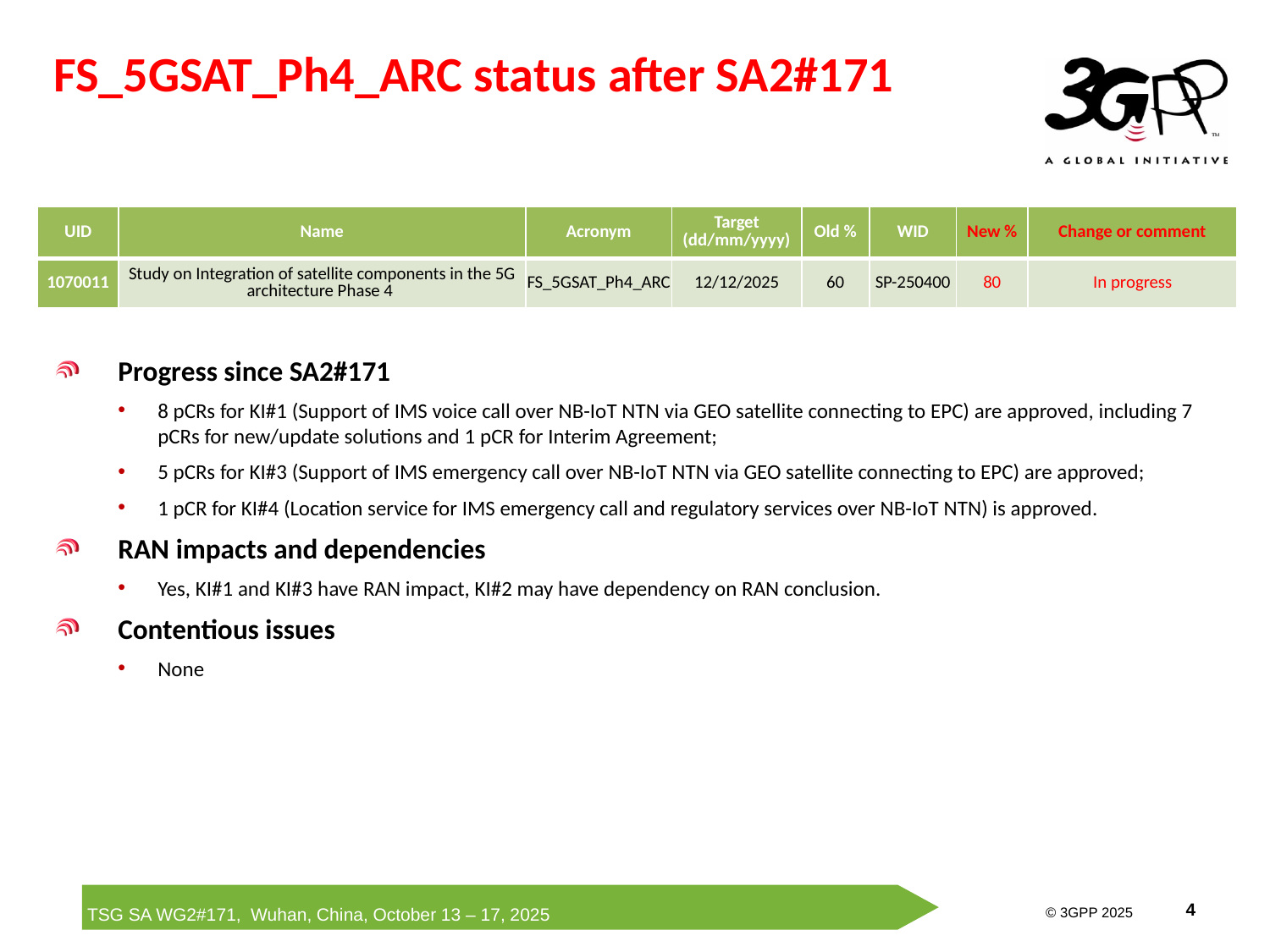

FS_5GSAT_Ph4_ARC status after SA2#171
| UID | Name | Acronym | Target (dd/mm/yyyy) | Old % | WID | New % | Change or comment |
| --- | --- | --- | --- | --- | --- | --- | --- |
| 1070011 | Study on Integration of satellite components in the 5G architecture Phase 4 | FS\_5GSAT\_Ph4\_ARC | 12/12/2025 | 60 | SP-250400 | 80 | In progress |
Progress since SA2#171
8 pCRs for KI#1 (Support of IMS voice call over NB-IoT NTN via GEO satellite connecting to EPC) are approved, including 7 pCRs for new/update solutions and 1 pCR for Interim Agreement;
5 pCRs for KI#3 (Support of IMS emergency call over NB-IoT NTN via GEO satellite connecting to EPC) are approved;
1 pCR for KI#4 (Location service for IMS emergency call and regulatory services over NB-IoT NTN) is approved.
RAN impacts and dependencies
Yes, KI#1 and KI#3 have RAN impact, KI#2 may have dependency on RAN conclusion.
Contentious issues
None